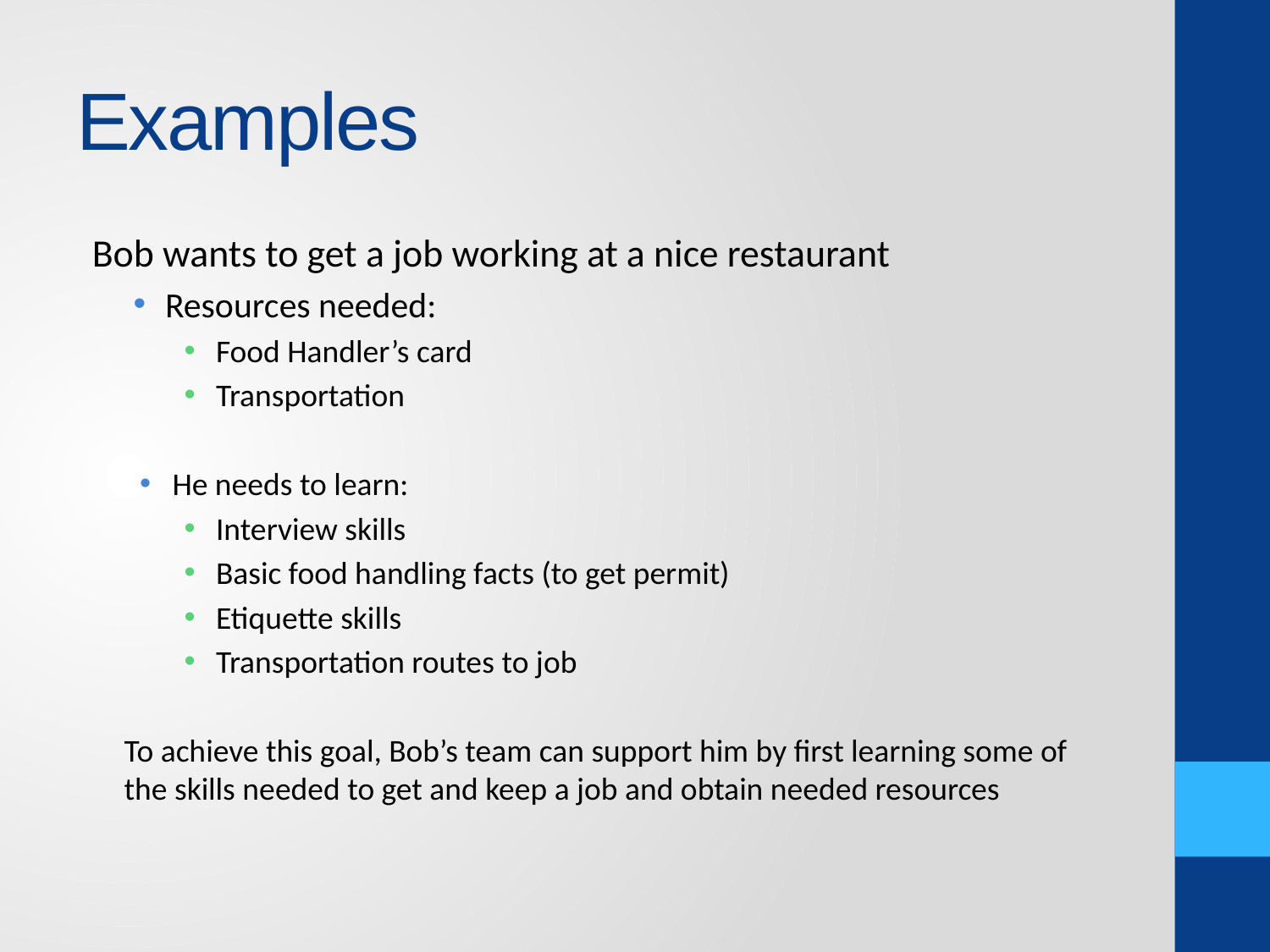

# Examples
Bob wants to get a job working at a nice restaurant
Resources needed:
Food Handler’s card
Transportation

He needs to learn:
Interview skills
Basic food handling facts (to get permit)
Etiquette skills
Transportation routes to job

To achieve this goal, Bob’s team can support him by first learning some of the skills needed to get and keep a job and obtain needed resources